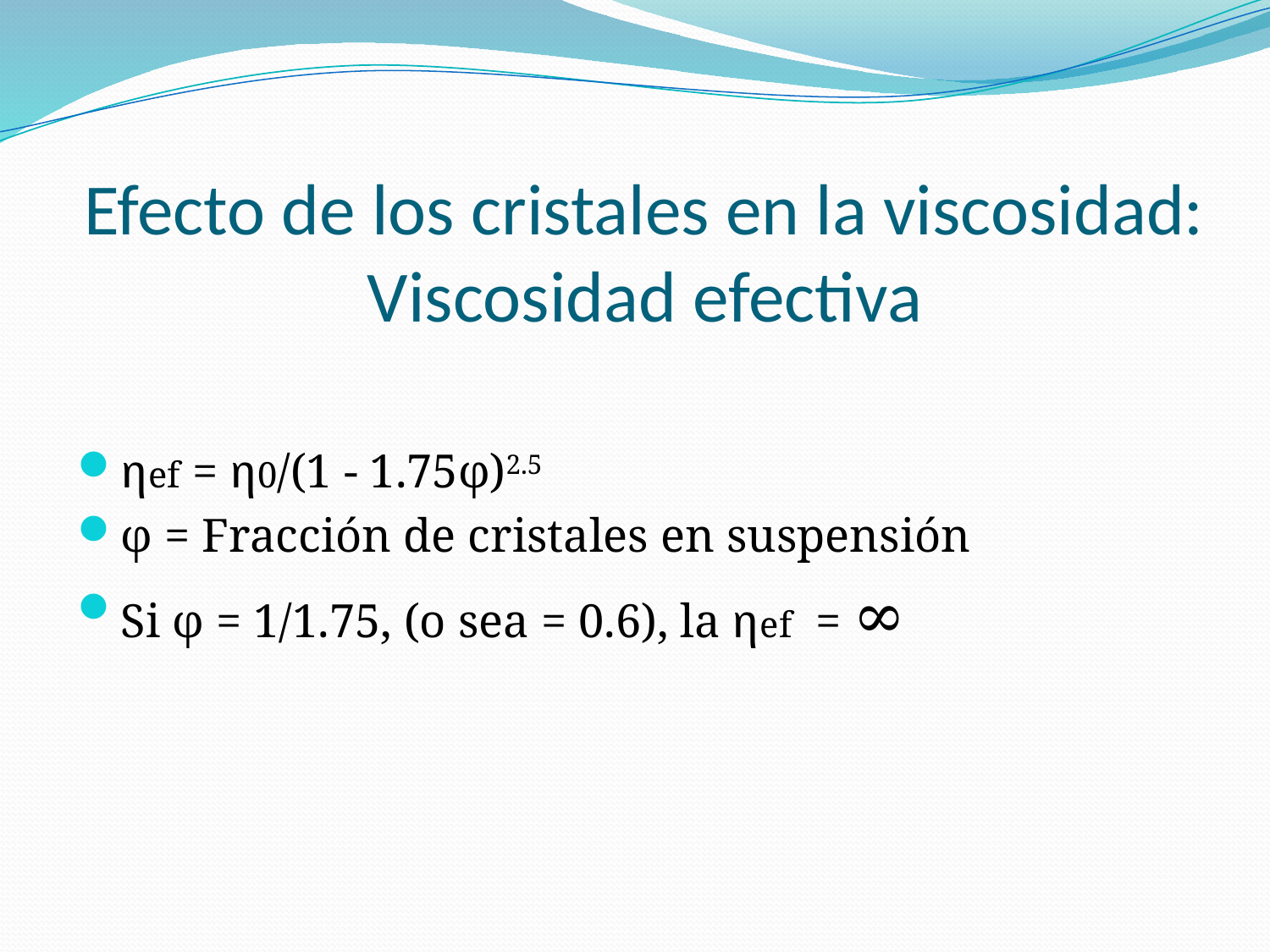

# Efecto de los cristales en la viscosidad: Viscosidad efectiva
ηef = η0/(1 - 1.75φ)2.5
φ = Fracción de cristales en suspensión
Si φ = 1/1.75, (o sea = 0.6), la ηef  = ∞